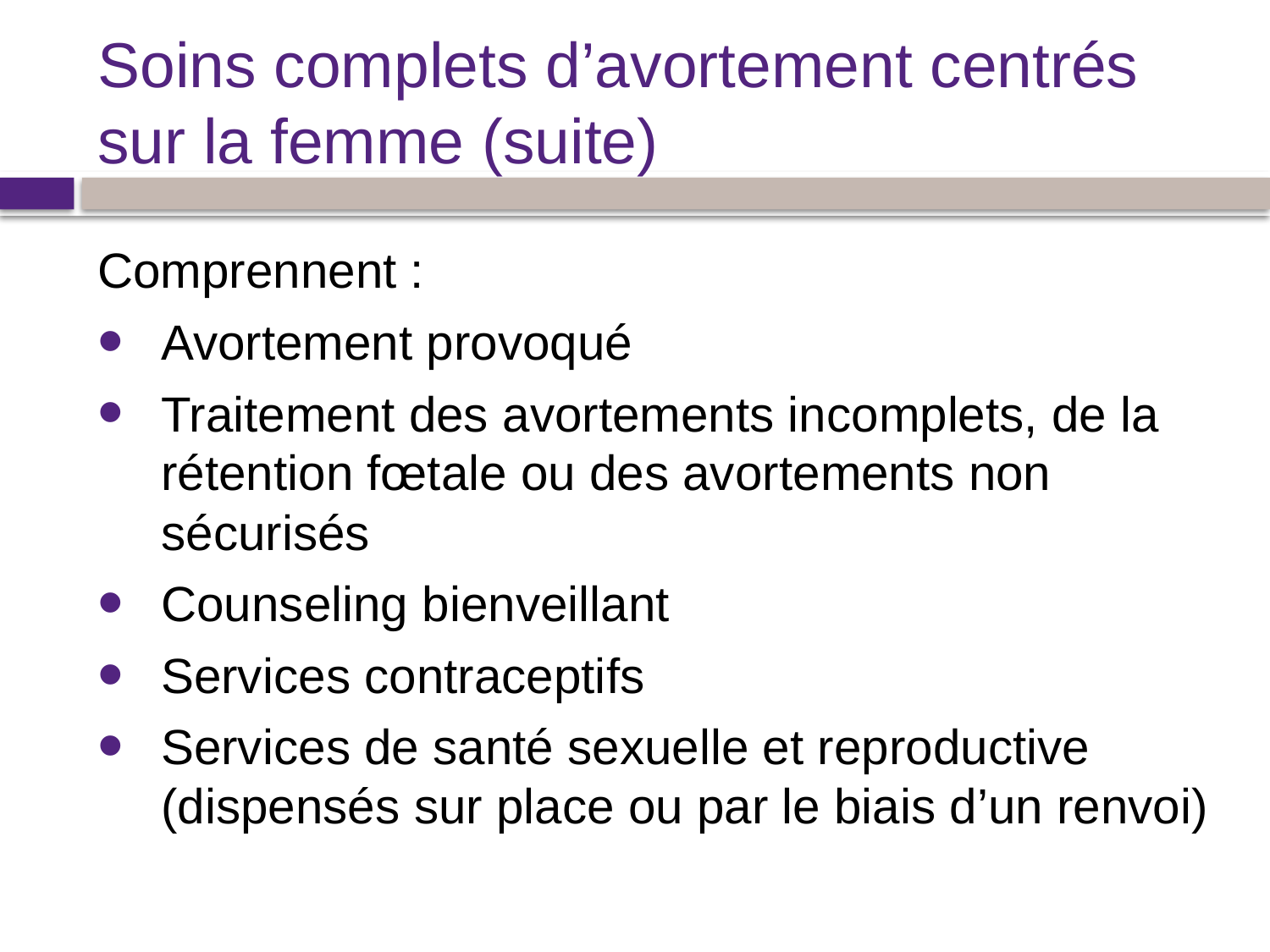

# Soins complets d’avortement centrés sur la femme (suite)
Comprennent :
Avortement provoqué
Traitement des avortements incomplets, de la rétention fœtale ou des avortements non sécurisés
Counseling bienveillant
Services contraceptifs
Services de santé sexuelle et reproductive (dispensés sur place ou par le biais d’un renvoi)